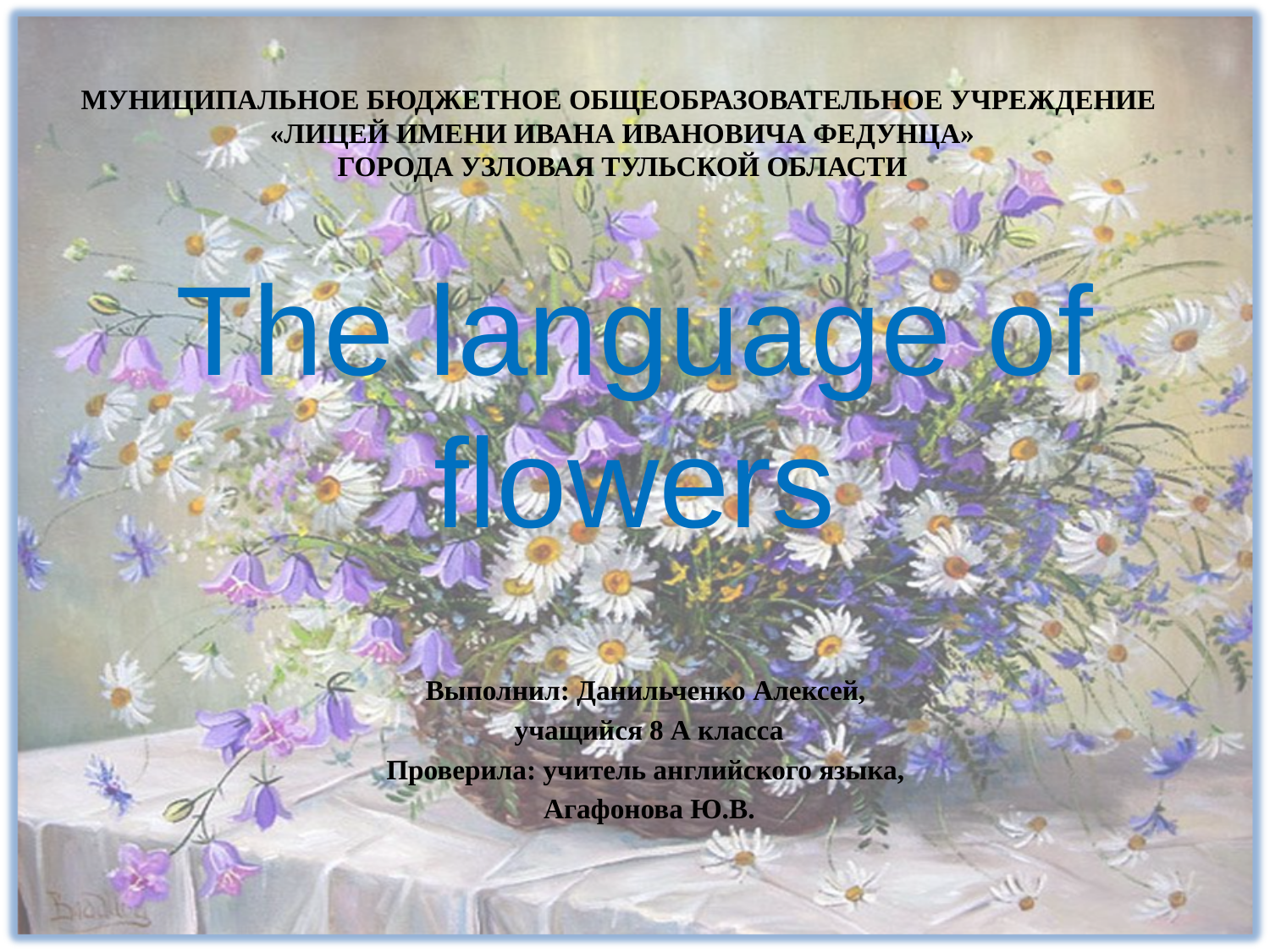

МУНИЦИПАЛЬНОЕ БЮДЖЕТНОЕ ОБЩЕОБРАЗОВАТЕЛЬНОЕ УЧРЕЖДЕНИЕ
«ЛИЦЕЙ ИМЕНИ ИВАНА ИВАНОВИЧА ФЕДУНЦА»
ГОРОДА УЗЛОВАЯ ТУЛЬСКОЙ ОБЛАСТИ
# The language of flowers
Выполнил: Данильченко Алексей,
учащийся 8 А класса
Проверила: учитель английского языка,
Агафонова Ю.В.